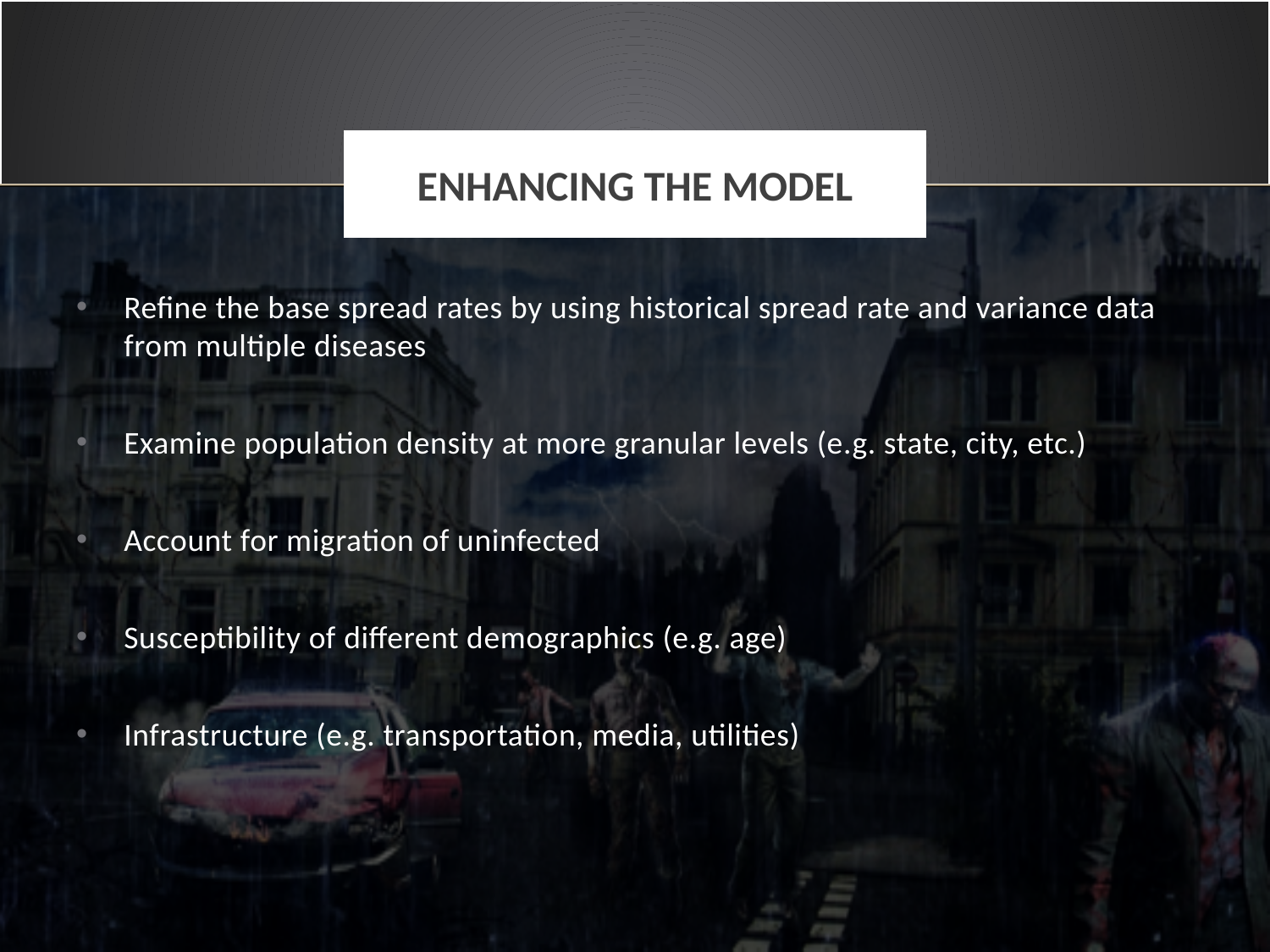

# Enhancing the model

Refine the base spread rates by using historical spread rate and variance data from multiple diseases

Examine population density at more granular levels (e.g. state, city, etc.)

Account for migration of uninfected

Susceptibility of different demographics (e.g. age)

Infrastructure (e.g. transportation, media, utilities)